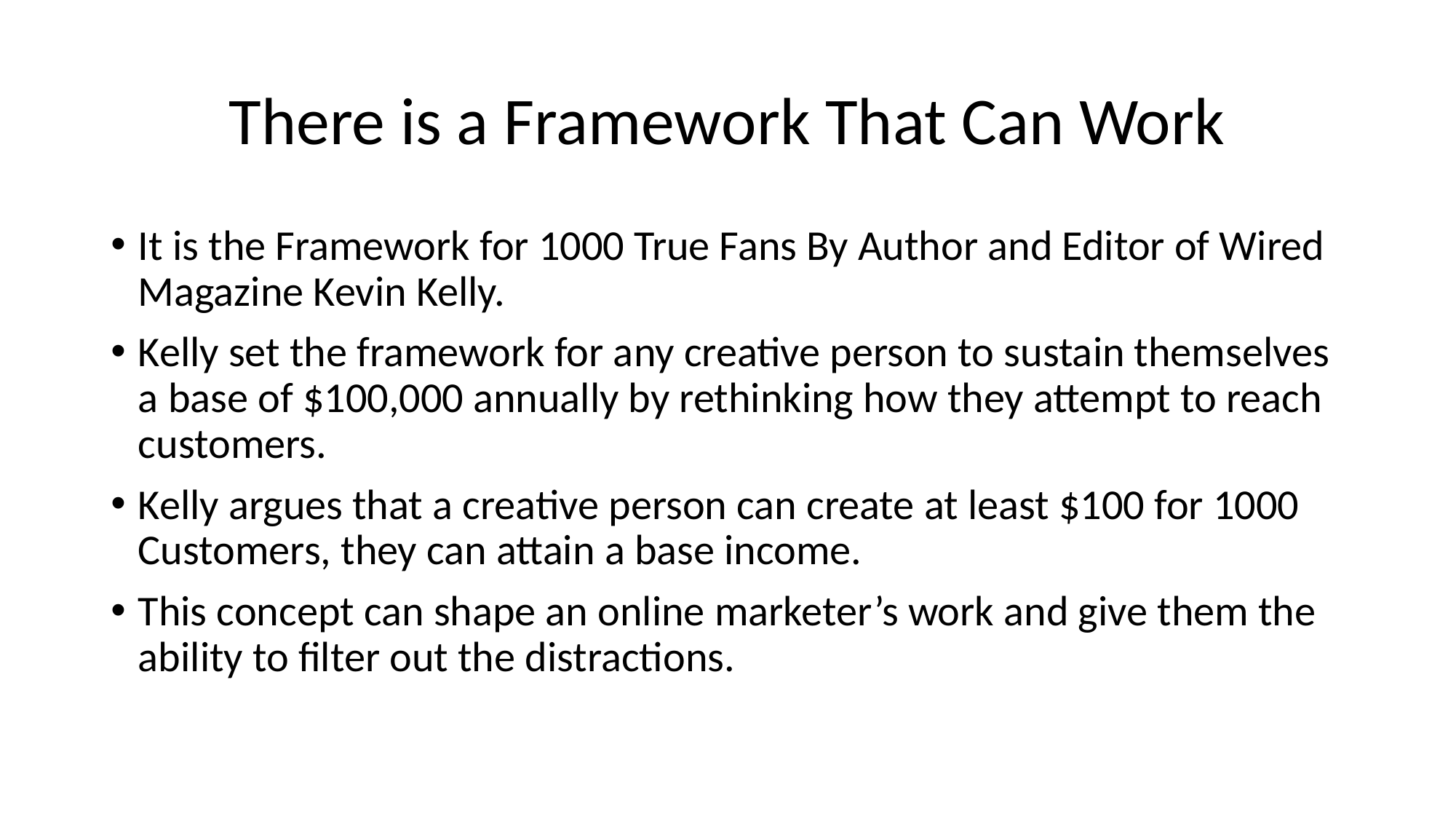

# There is a Framework That Can Work
It is the Framework for 1000 True Fans By Author and Editor of Wired Magazine Kevin Kelly.
Kelly set the framework for any creative person to sustain themselves a base of $100,000 annually by rethinking how they attempt to reach customers.
Kelly argues that a creative person can create at least $100 for 1000 Customers, they can attain a base income.
This concept can shape an online marketer’s work and give them the ability to filter out the distractions.